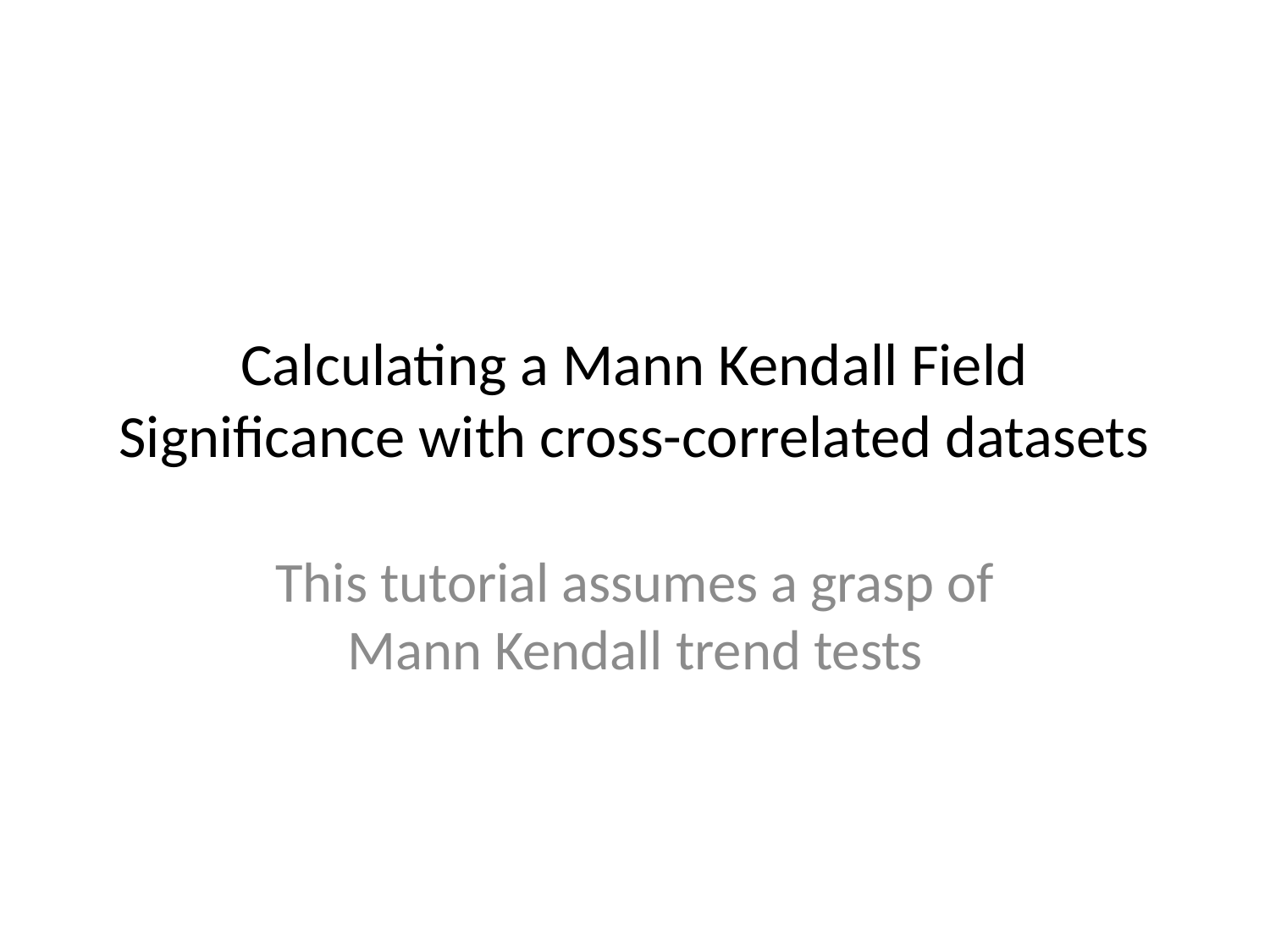

# Calculating a Mann Kendall Field Significance with cross-correlated datasets
This tutorial assumes a grasp of Mann Kendall trend tests